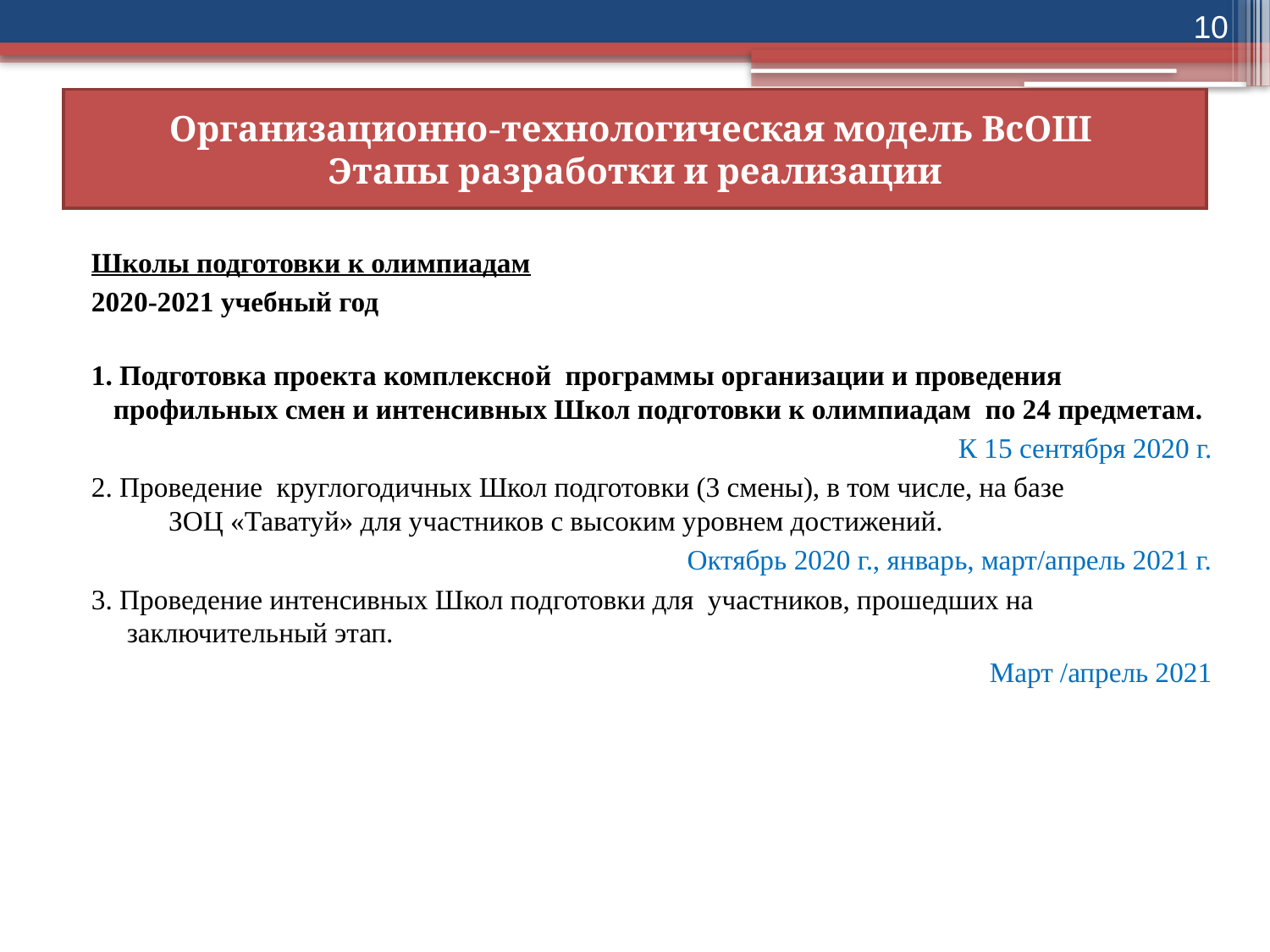

10
# Организационно-технологическая модель ВсОШ Этапы разработки и реализации
Школы подготовки к олимпиадам
2020-2021 учебный год

1. Подготовка проекта комплексной  программы организации и проведения профильных смен и интенсивных Школ подготовки к олимпиадам  по 24 предметам.
К 15 сентября 2020 г.
2. Проведение  круглогодичных Школ подготовки (3 смены), в том числе, на базе                            ЗОЦ «Таватуй» для участников с высоким уровнем достижений.
      Октябрь 2020 г., январь, март/апрель 2021 г.
3. Проведение интенсивных Школ подготовки для  участников, прошедших на  заключительный этап.
      Март /апрель 2021